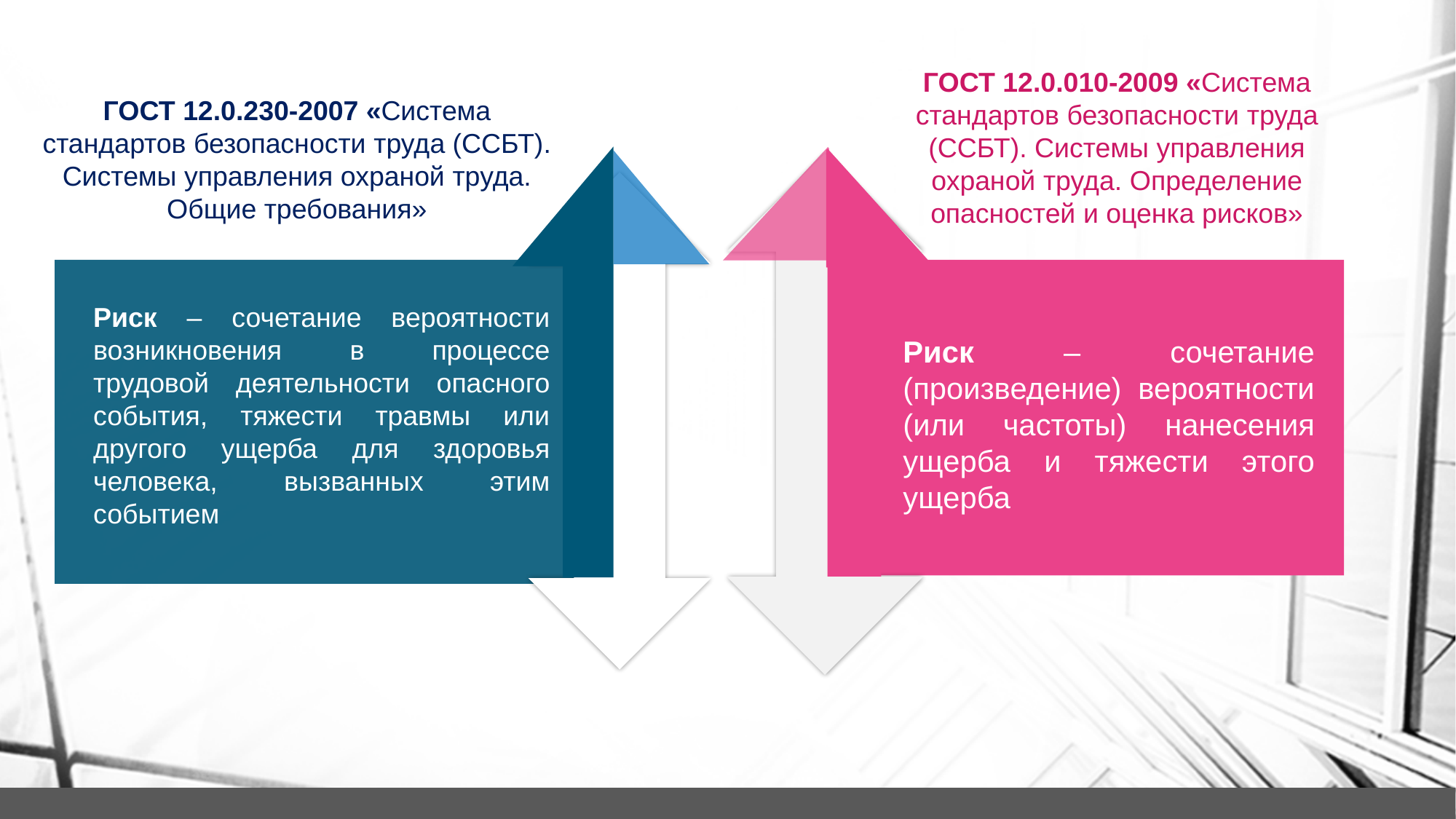

ГОСТ 12.0.010-2009 «Система стандартов безопасности труда (ССБТ). Системы управления охраной труда. Определение опасностей и оценка рисков»
ГОСТ 12.0.230-2007 «Система стандартов безопасности труда (ССБТ). Системы управления охраной труда. Общие требования»

Риск – сочетание вероятности возникновения в процессе трудовой деятельности опасного события, тяжести травмы или другого ущерба для здоровья человека, вызванных этим событием
Риск – сочетание (произведение) вероятности (или частоты) нанесения ущерба и тяжести этого ущерба